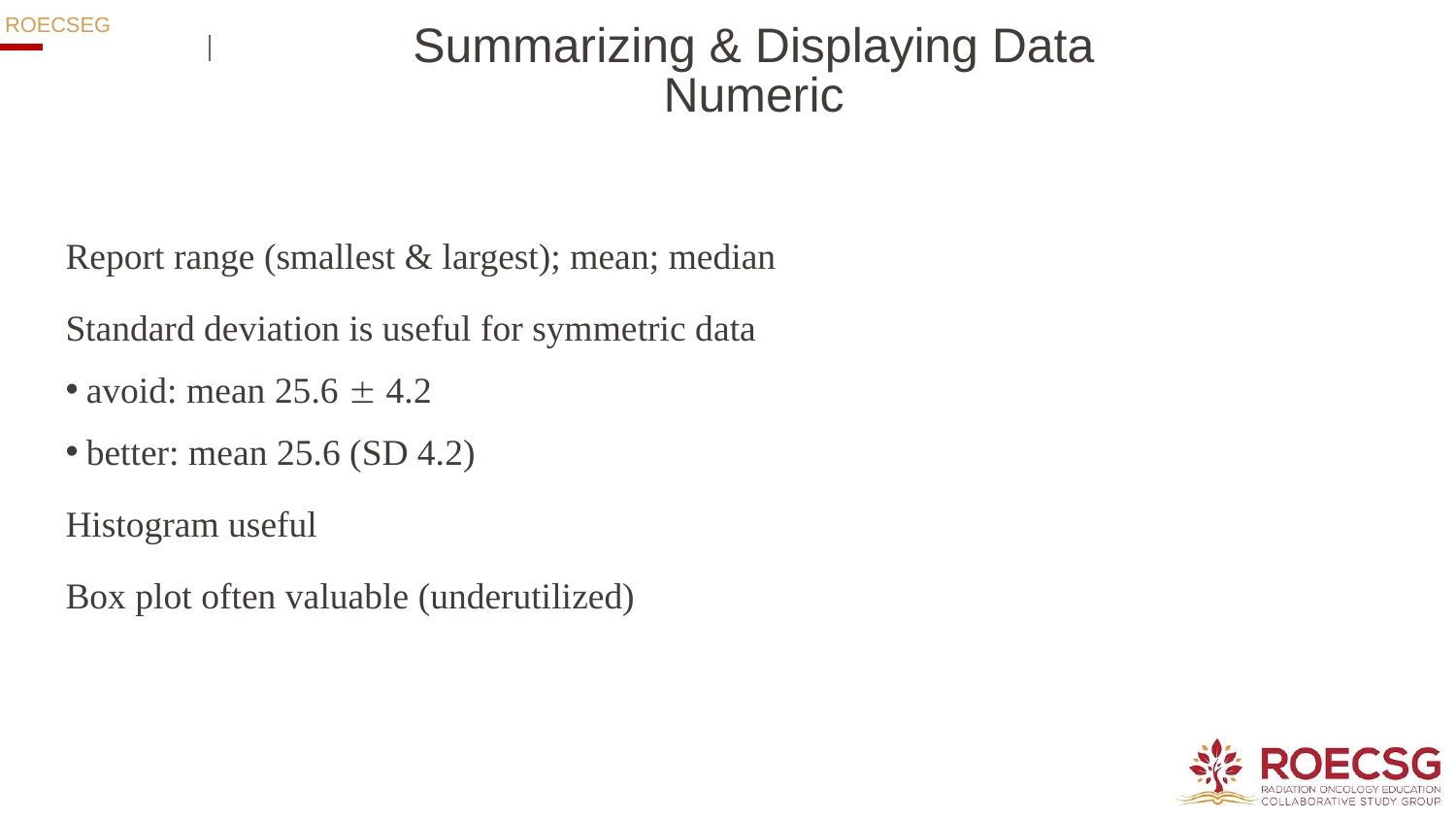

Summarizing & Displaying Data
Numeric
#

Report range (smallest & largest); mean; median
Standard deviation is useful for symmetric data
avoid: mean 25.6 ± 4.2
better: mean 25.6 (SD 4.2)
Histogram useful
Box plot often valuable (underutilized)